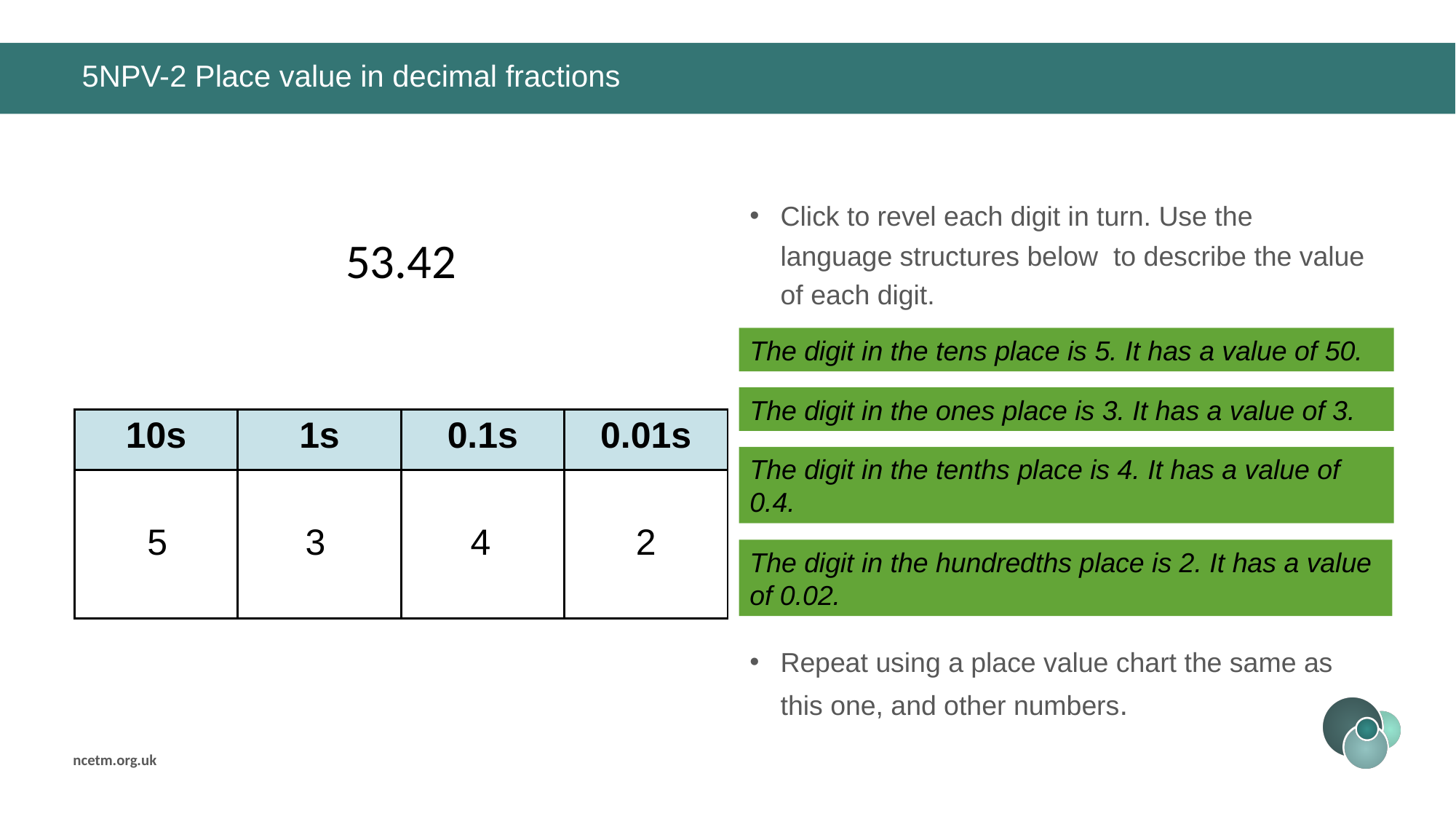

# 5NPV-2 Place value in decimal fractions
Click to revel each digit in turn. Use the language structures below  to describe the value of each digit.

Repeat using a place value chart the same as this one, and other numbers.

53.42
The digit in the tens place is 5. It has a value of 50.
The digit in the ones place is 3. It has a value of 3.
| 10s | 1s | 0.1s | 0.01s |
| --- | --- | --- | --- |
|  |  |  |  |
The digit in the tenths place is 4. It has a value of 0.4.
2
5
3
4
The digit in the hundredths place is 2. It has a value of 0.02.